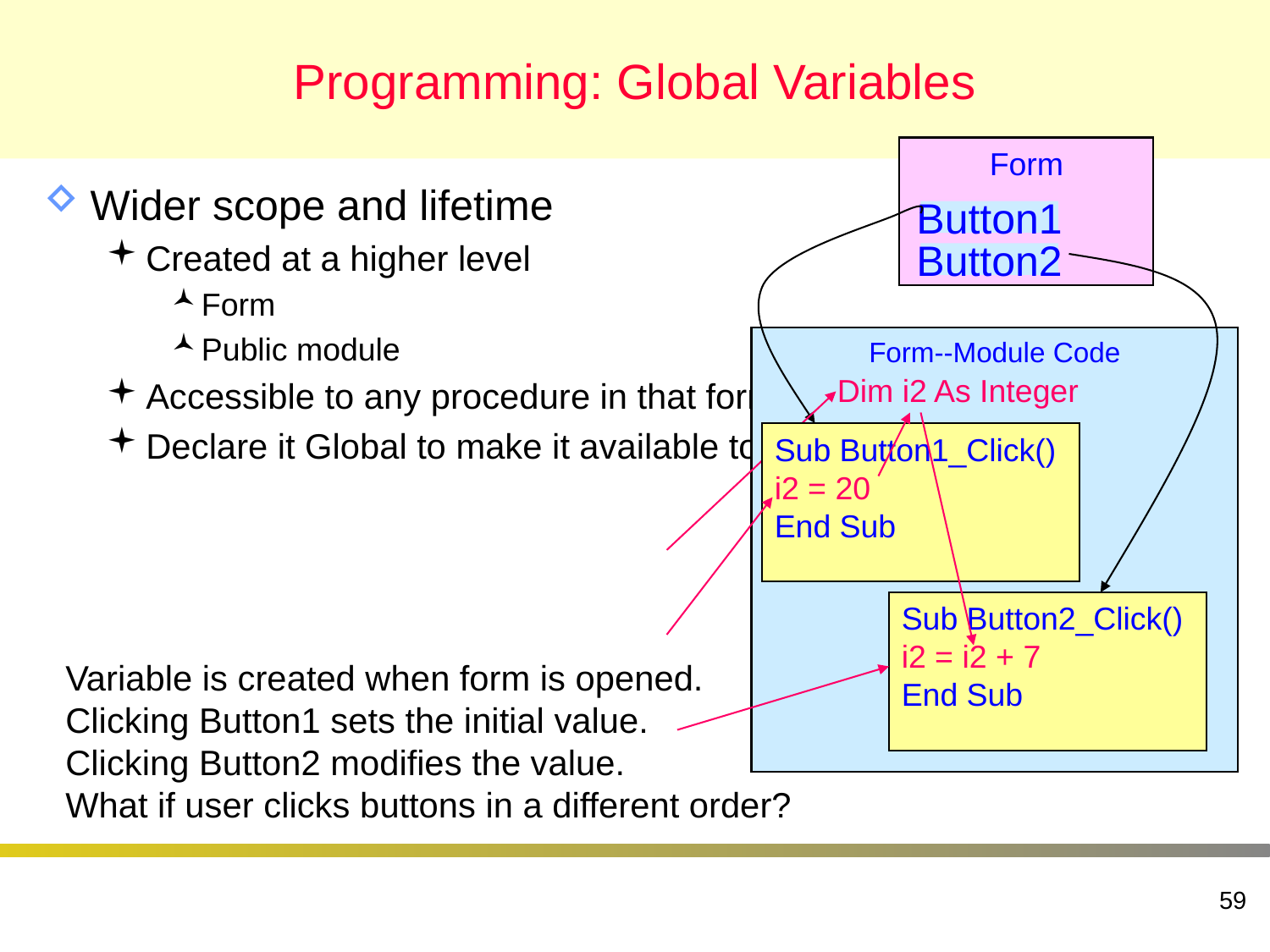

# Programming: Global Variables
Form
Wider scope and lifetime
Created at a higher level
Form
Public module
Accessible to any procedure in that form or module.
Declare it Global to make it available to any procedure.

Button1
Button2

Form--Module Code
Dim i2 As Integer

Sub Button1_Click()
i2 = 20
End Sub

Sub Button2_Click()
i2 = i2 + 7
End Sub
Variable is created when form is opened.
Clicking Button1 sets the initial value.
Clicking Button2 modifies the value.
What if user clicks buttons in a different order?

59